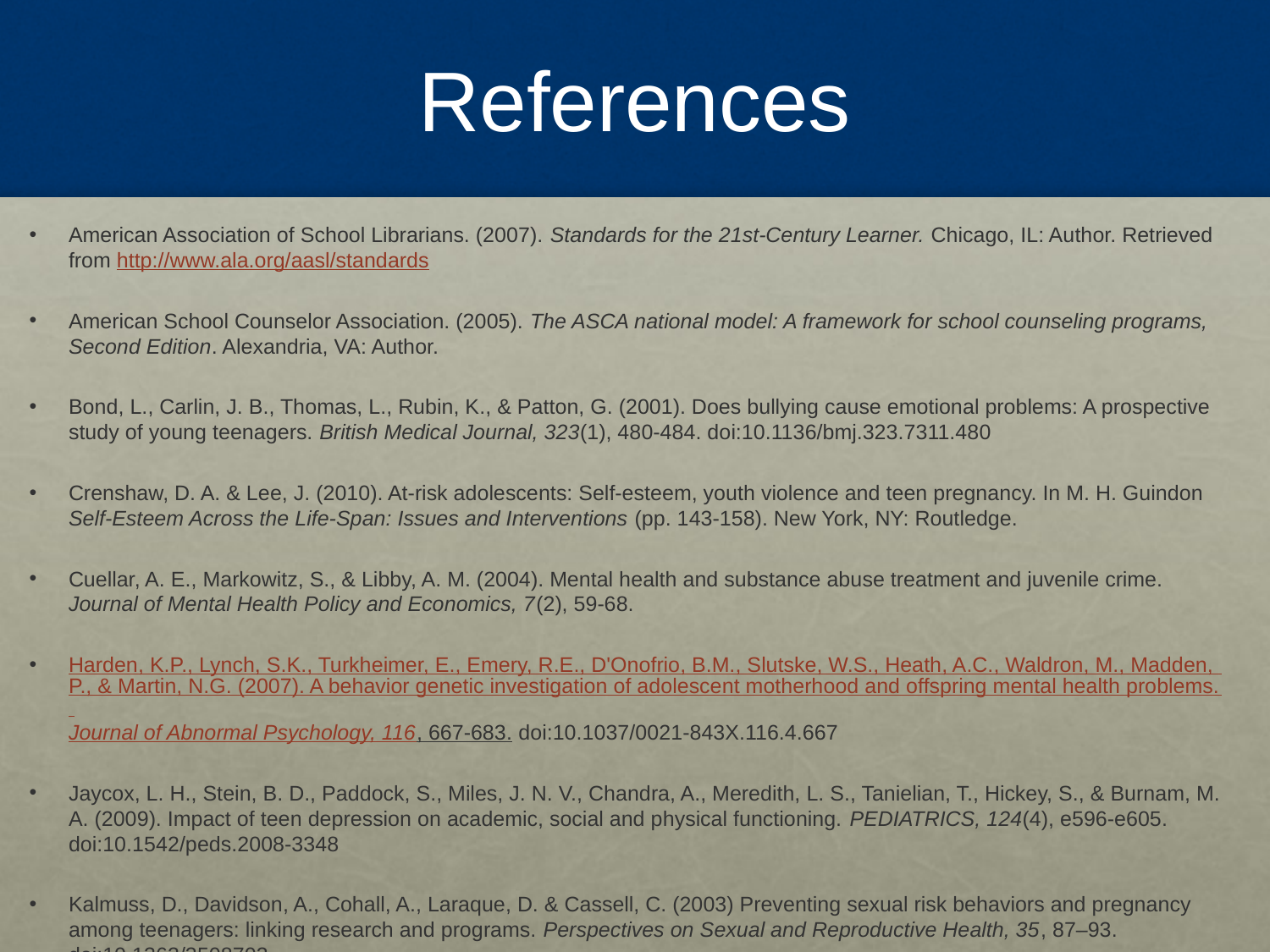

# References
American Association of School Librarians. (2007). Standards for the 21st-Century Learner. Chicago, IL: Author. Retrieved from http://www.ala.org/aasl/standards
American School Counselor Association. (2005). The ASCA national model: A framework for school counseling programs, Second Edition. Alexandria, VA: Author.
Bond, L., Carlin, J. B., Thomas, L., Rubin, K., & Patton, G. (2001). Does bullying cause emotional problems: A prospective study of young teenagers. British Medical Journal, 323(1), 480-484. doi:10.1136/bmj.323.7311.480
Crenshaw, D. A. & Lee, J. (2010). At-risk adolescents: Self-esteem, youth violence and teen pregnancy. In M. H. Guindon Self-Esteem Across the Life-Span: Issues and Interventions (pp. 143-158). New York, NY: Routledge.
Cuellar, A. E., Markowitz, S., & Libby, A. M. (2004). Mental health and substance abuse treatment and juvenile crime. Journal of Mental Health Policy and Economics, 7(2), 59-68.
Harden, K.P., Lynch, S.K., Turkheimer, E., Emery, R.E., D'Onofrio, B.M., Slutske, W.S., Heath, A.C., Waldron, M., Madden, P., & Martin, N.G. (2007). A behavior genetic investigation of adolescent motherhood and offspring mental health problems. Journal of Abnormal Psychology, 116, 667-683. doi:10.1037/0021-843X.116.4.667
Jaycox, L. H., Stein, B. D., Paddock, S., Miles, J. N. V., Chandra, A., Meredith, L. S., Tanielian, T., Hickey, S., & Burnam, M. A. (2009). Impact of teen depression on academic, social and physical functioning. PEDIATRICS, 124(4), e596-e605. doi:10.1542/peds.2008-3348
Kalmuss, D., Davidson, A., Cohall, A., Laraque, D. & Cassell, C. (2003) Preventing sexual risk behaviors and pregnancy among teenagers: linking research and programs. Perspectives on Sexual and Reproductive Health, 35, 87–93. doi:10.1363/3508703